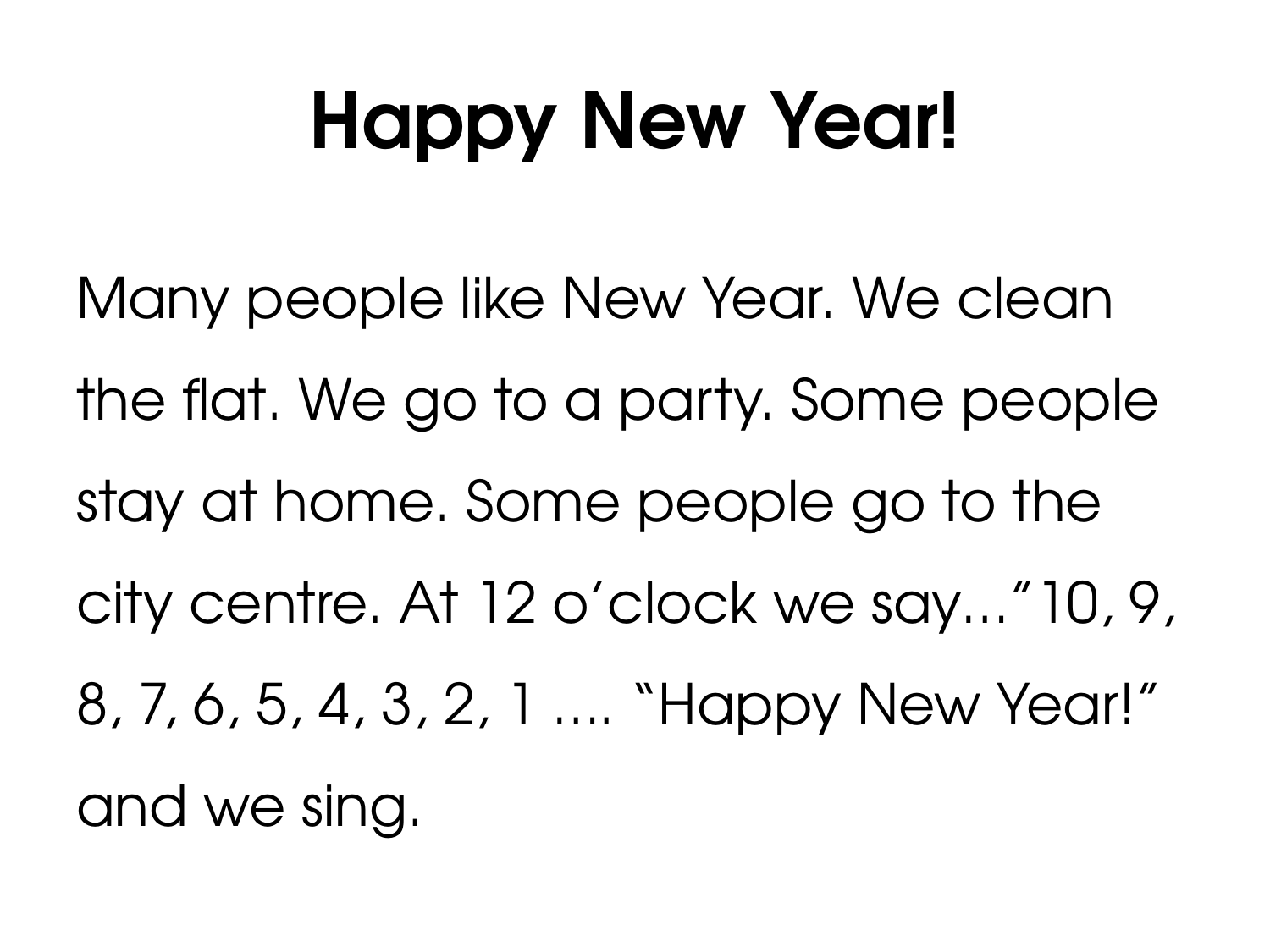

# Happy New Year!
Many people like New Year. We clean the flat. We go to a party. Some people stay at home. Some people go to the city centre. At 12 o’clock we say…”10, 9, 8, 7, 6, 5, 4, 3, 2, 1 …. “Happy New Year!” and we sing.